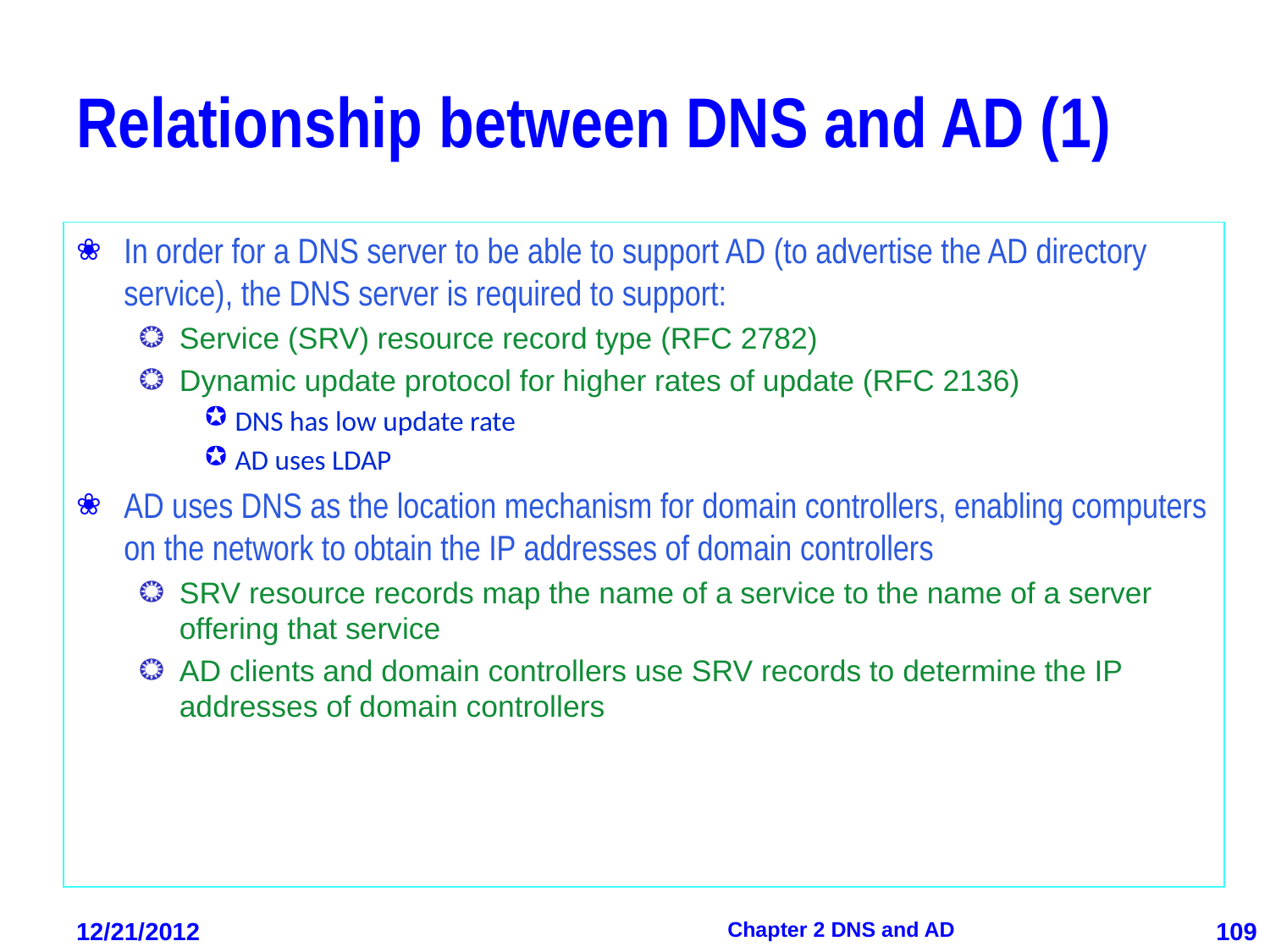

# Relationship between DNS and AD (1)
In order for a DNS server to be able to support AD (to advertise the AD directory service), the DNS server is required to support:
Service (SRV) resource record type (RFC 2782)
Dynamic update protocol for higher rates of update (RFC 2136)
DNS has low update rate
AD uses LDAP
AD uses DNS as the location mechanism for domain controllers, enabling computers on the network to obtain the IP addresses of domain controllers
SRV resource records map the name of a service to the name of a server offering that service
AD clients and domain controllers use SRV records to determine the IP addresses of domain controllers

12/21/2012
Chapter 2 DNS and AD
109